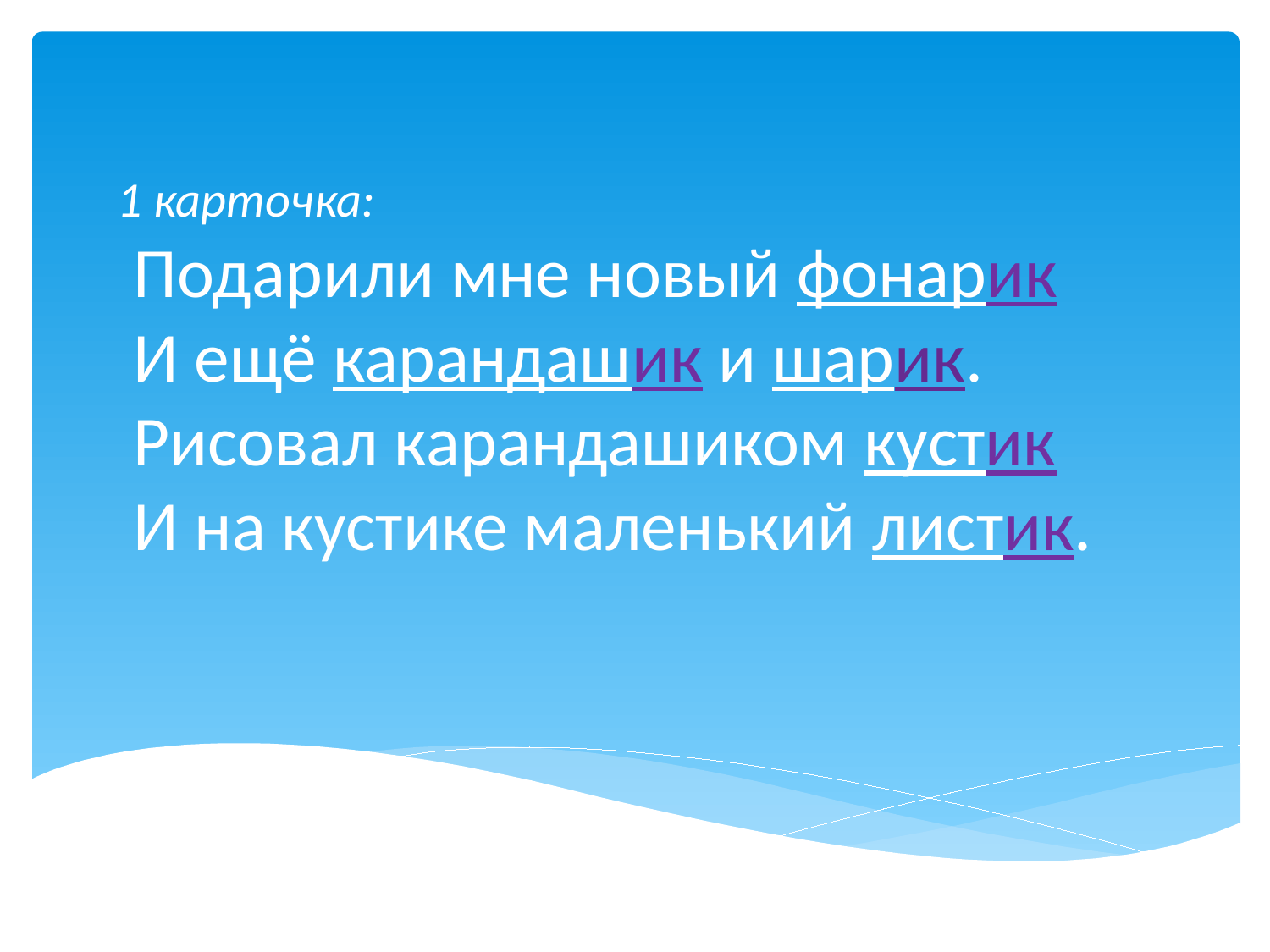

# 1 карточка: Подарили мне новый фонарик И ещё карандашик и шарик. Рисовал карандашиком кустик И на кустике маленький листик.